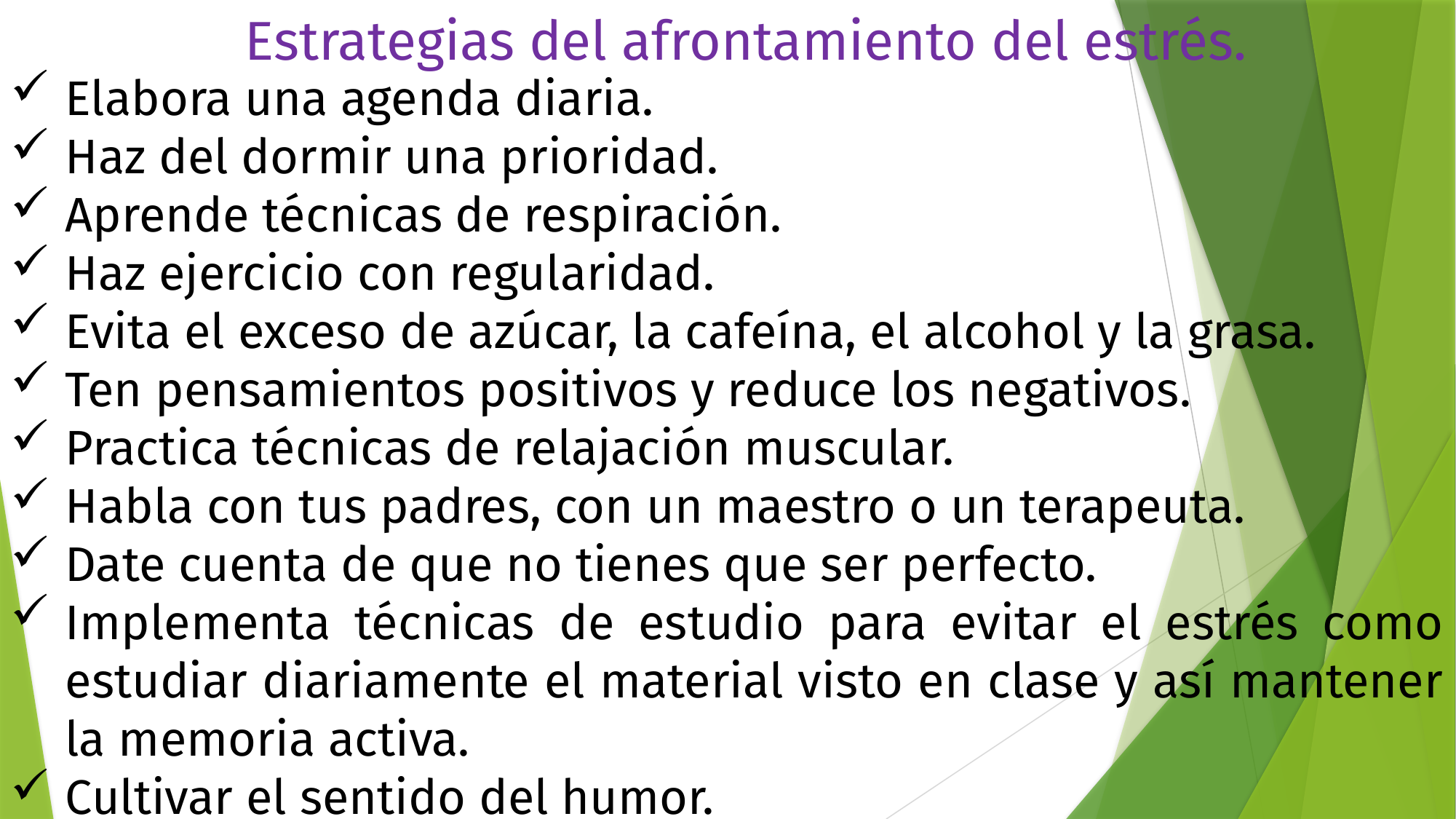

# Estrategias del afrontamiento del estrés.
Elabora una agenda diaria.
Haz del dormir una prioridad.
Aprende técnicas de respiración.
Haz ejercicio con regularidad.
Evita el exceso de azúcar, la cafeína, el alcohol y la grasa.
Ten pensamientos positivos y reduce los negativos.
Practica técnicas de relajación muscular.
Habla con tus padres, con un maestro o un terapeuta.
Date cuenta de que no tienes que ser perfecto.
Implementa técnicas de estudio para evitar el estrés como estudiar diariamente el material visto en clase y así mantener la memoria activa.
Cultivar el sentido del humor.
No dejes para mañana lo que debes de hacer hoy.